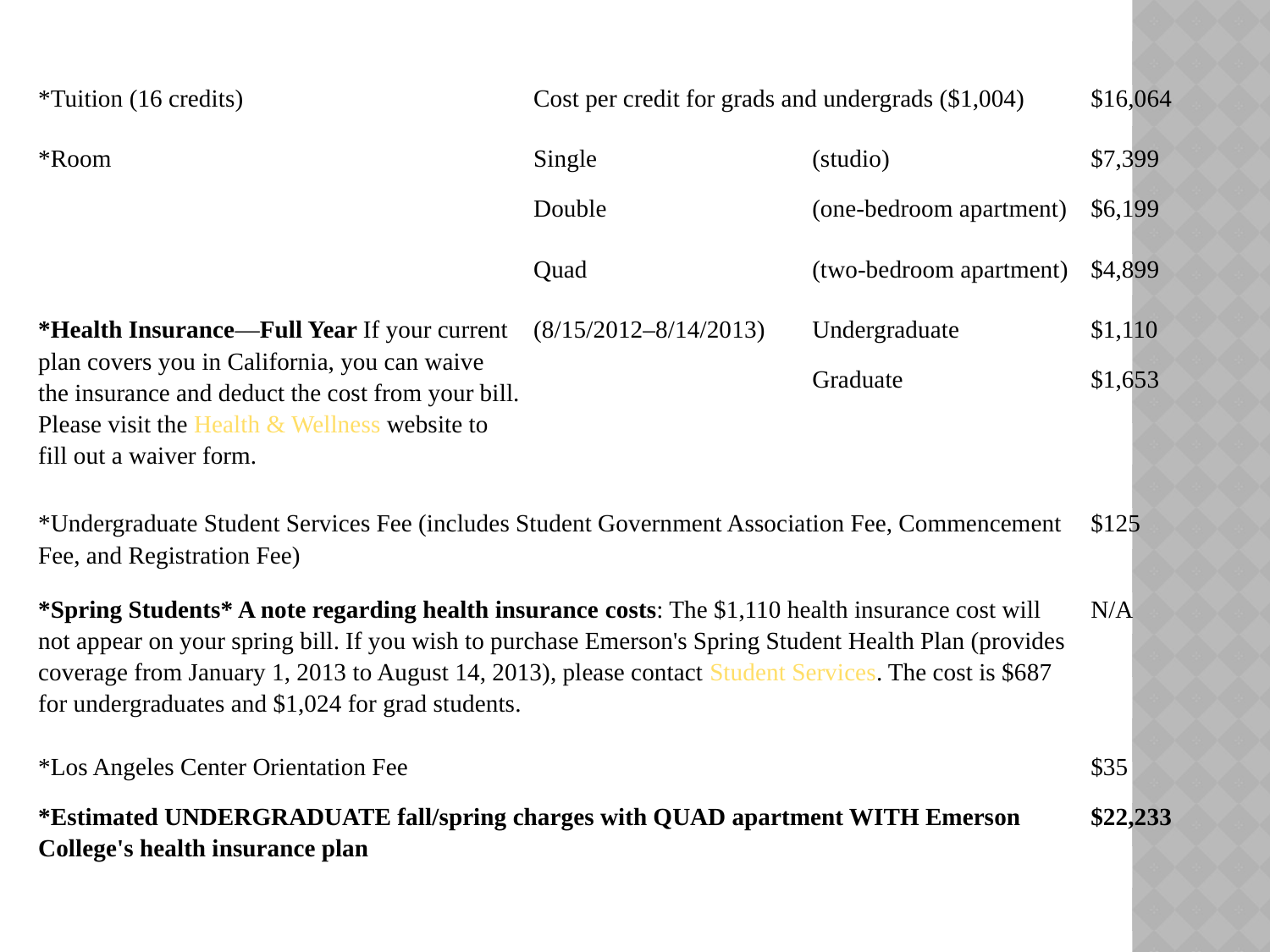

| \*Tuition (16 credits) | Cost per credit for grads and undergrads ($1,004) |  | $16,064 |
| --- | --- | --- | --- |
| \*Room | Single | (studio) | $7,399 |
|  | Double | (one-bedroom apartment) | $6,199 |
|  | Quad | (two-bedroom apartment) | $4,899 |
| \*Health Insurance—Full Year If your current plan covers you in California, you can waive the insurance and deduct the cost from your bill. Please visit the Health & Wellness website to fill out a waiver form. | (8/15/2012–8/14/2013) | Undergraduate | $1,110 |
|  |  | Graduate | $1,653 |
| \*Undergraduate Student Services Fee (includes Student Government Association Fee, Commencement Fee, and Registration Fee) |  |  | $125 |
| \*Spring Students\* A note regarding health insurance costs: The $1,110 health insurance cost will not appear on your spring bill. If you wish to purchase Emerson's Spring Student Health Plan (provides coverage from January 1, 2013 to August 14, 2013), please contact Student Services. The cost is $687 for undergraduates and $1,024 for grad students. |  |  | N/A |
| \*Los Angeles Center Orientation Fee |  |  | $35 |
| \*Estimated UNDERGRADUATE fall/spring charges with QUAD apartment WITH Emerson College's health insurance plan |  |  | $22,233 |